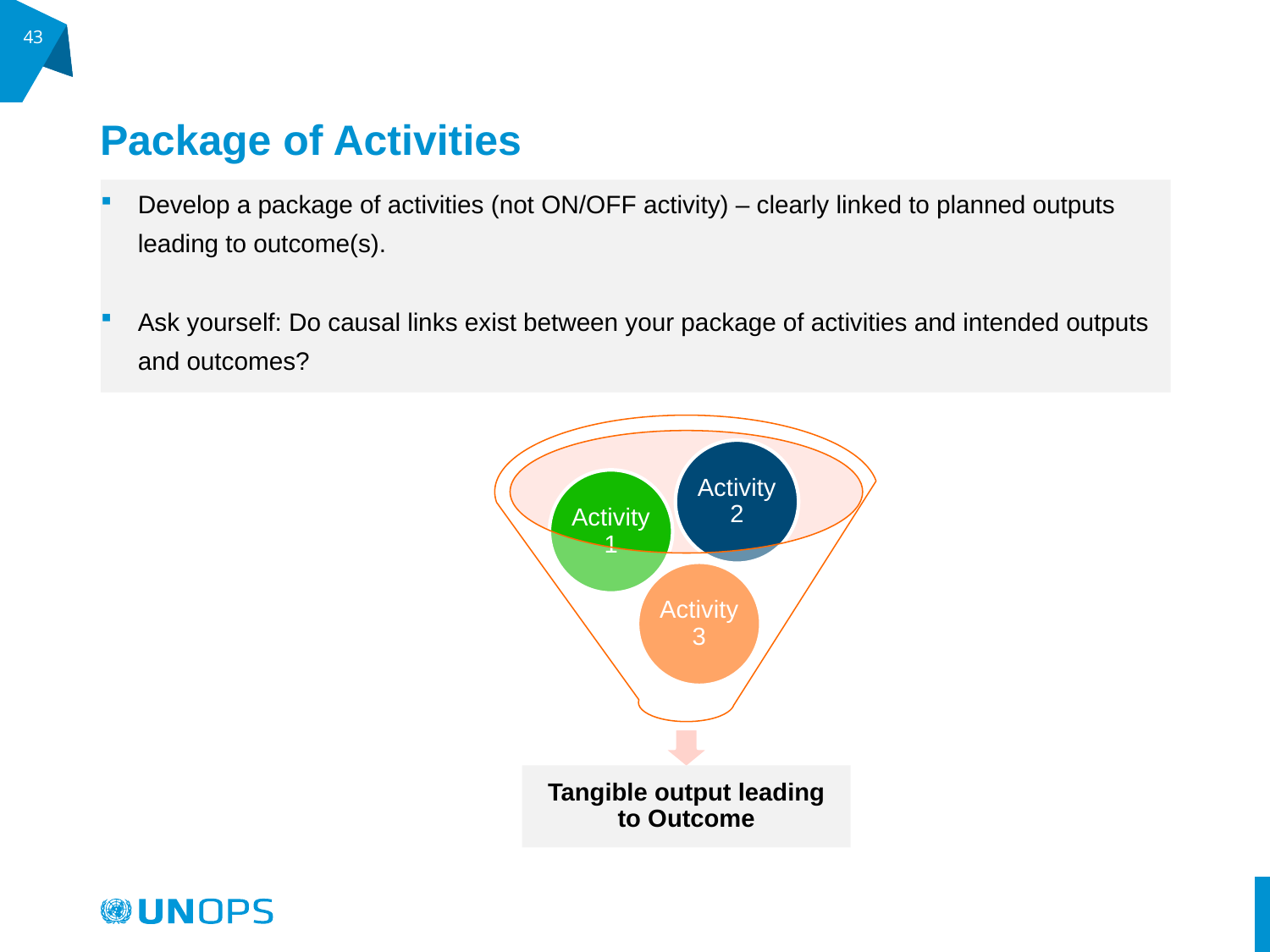

43
# Package of Activities
Develop a package of activities (not ON/OFF activity) – clearly linked to planned outputs leading to outcome(s).

Ask yourself: Do causal links exist between your package of activities and intended outputs and outcomes?

Tangible output leading to Outcome
Activity 3
Activity 1
Activity 2